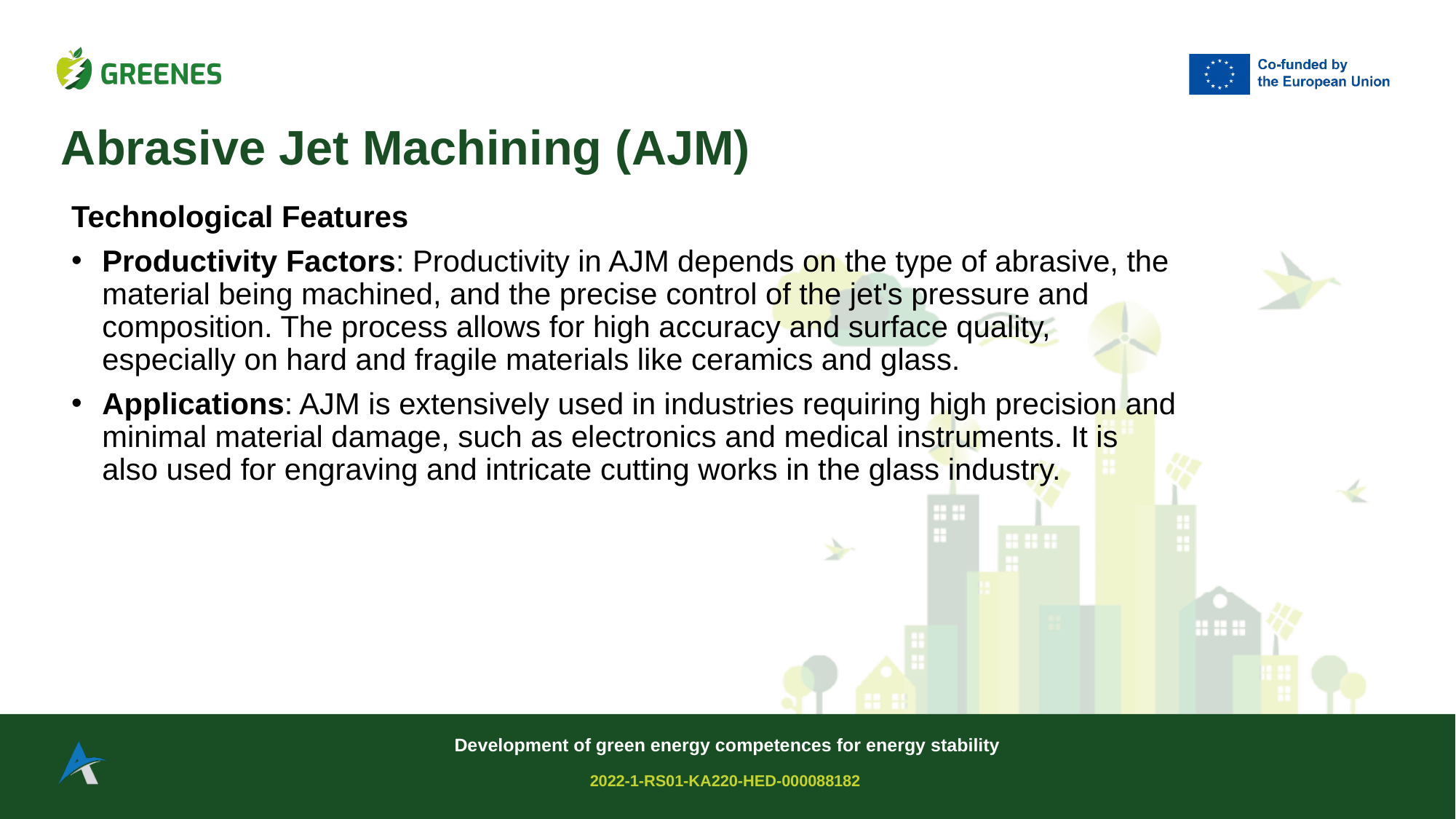

# Abrasive Jet Machining (AJM)
Technological Features
Productivity Factors: Productivity in AJM depends on the type of abrasive, the material being machined, and the precise control of the jet's pressure and composition. The process allows for high accuracy and surface quality, especially on hard and fragile materials like ceramics and glass.
Applications: AJM is extensively used in industries requiring high precision and minimal material damage, such as electronics and medical instruments. It is also used for engraving and intricate cutting works in the glass industry.